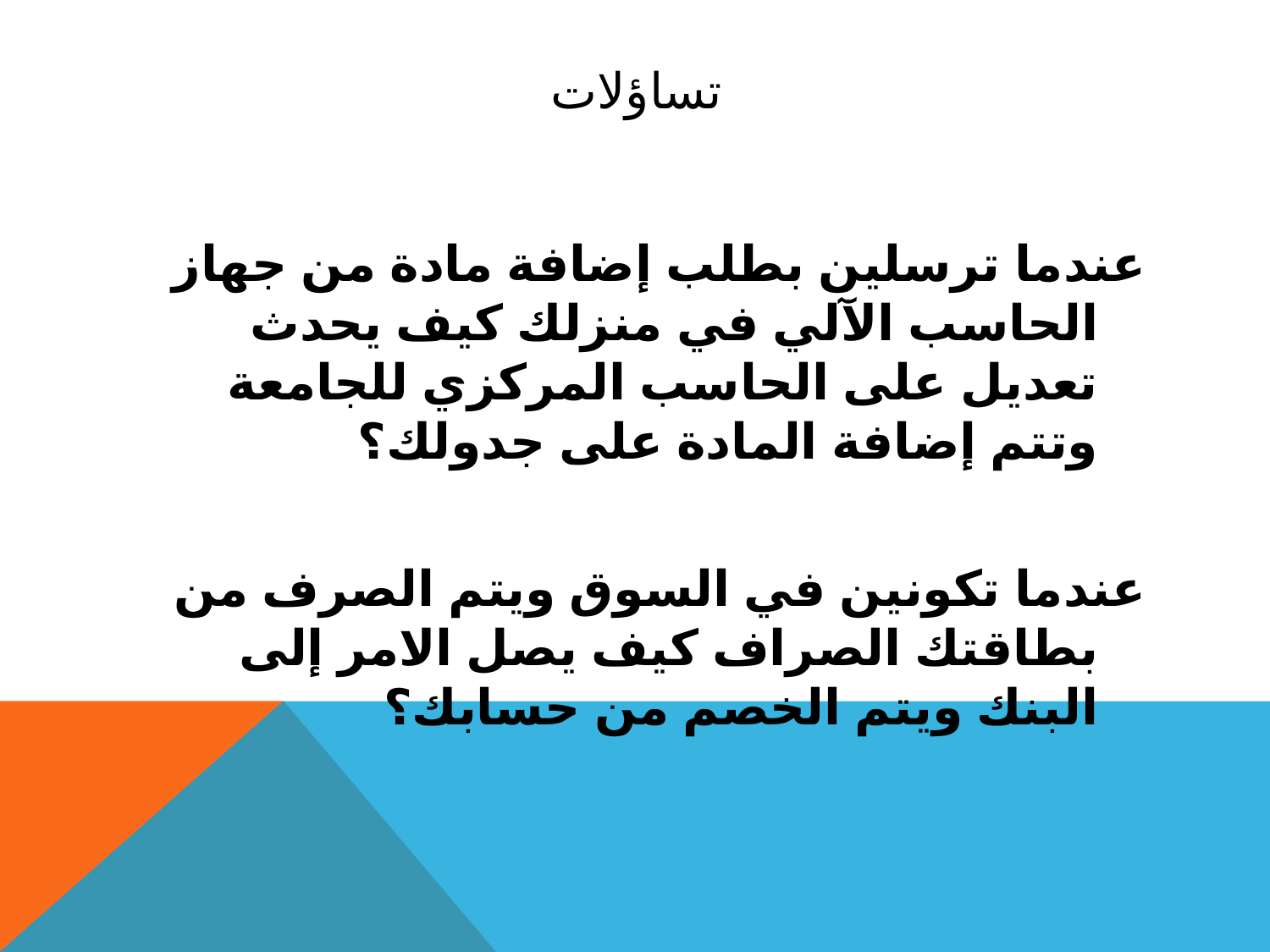

# تساؤلات

عندما ترسلين بطلب إضافة مادة من جهاز الحاسب الآلي في منزلك كيف يحدث تعديل على الحاسب المركزي للجامعة وتتم إضافة المادة على جدولك؟

عندما تكونين في السوق ويتم الصرف من بطاقتك الصراف كيف يصل الامر إلى البنك ويتم الخصم من حسابك؟